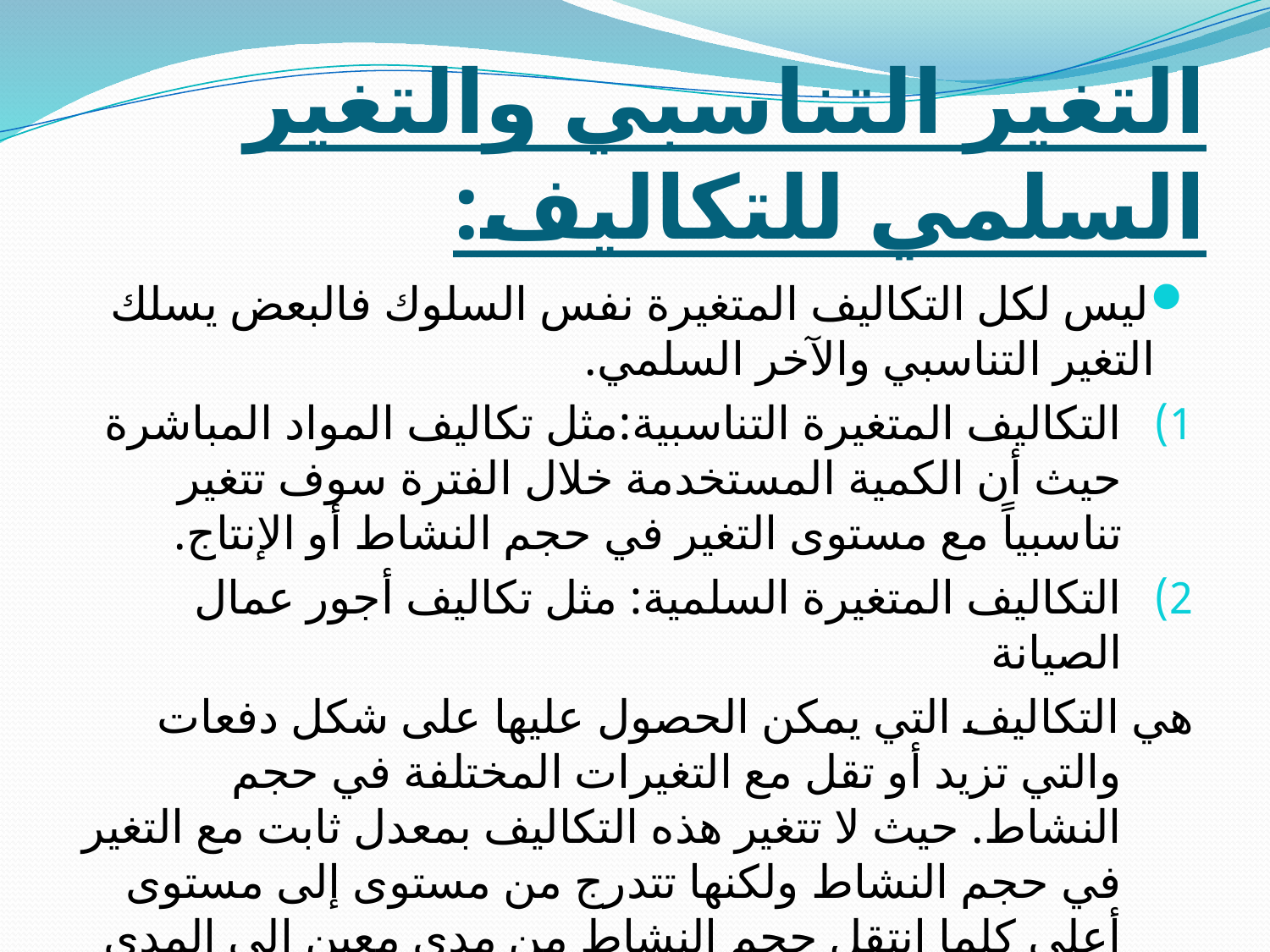

# التغير التناسبي والتغير السلمي للتكاليف:
ليس لكل التكاليف المتغيرة نفس السلوك فالبعض يسلك التغير التناسبي والآخر السلمي.
التكاليف المتغيرة التناسبية:مثل تكاليف المواد المباشرة حيث أن الكمية المستخدمة خلال الفترة سوف تتغير تناسبياً مع مستوى التغير في حجم النشاط أو الإنتاج.
التكاليف المتغيرة السلمية: مثل تكاليف أجور عمال الصيانة
هي التكاليف التي يمكن الحصول عليها على شكل دفعات والتي تزيد أو تقل مع التغيرات المختلفة في حجم النشاط. حيث لا تتغير هذه التكاليف بمعدل ثابت مع التغير في حجم النشاط ولكنها تتدرج من مستوى إلى مستوى أعلى كلما انتقل حجم النشاط من مدى معين إلى المدى الذي يليه.